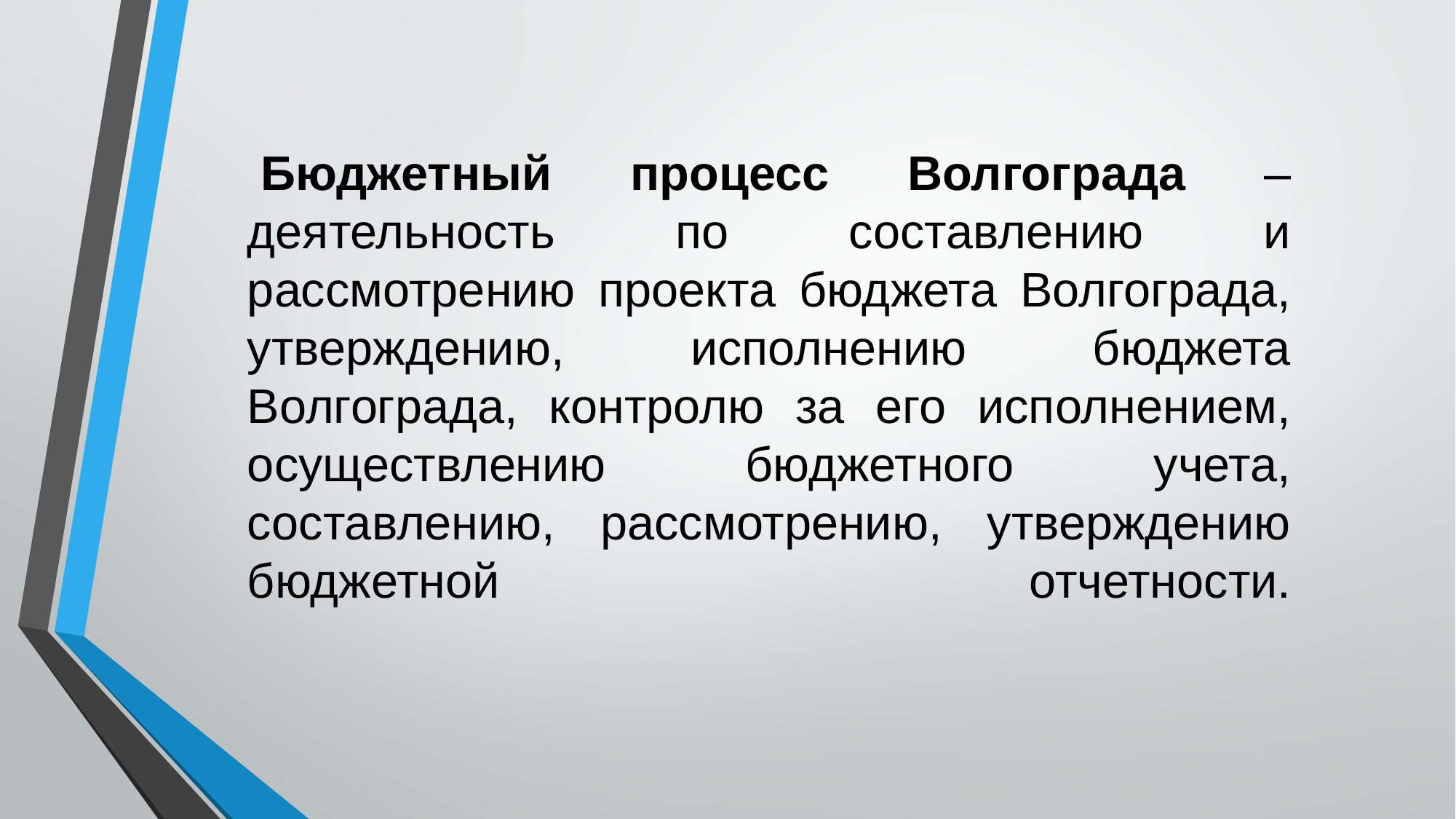

# Бюджетный процесс Волгограда – деятельность по составлению и рассмотрению проекта бюджета Волгограда, утверждению, исполнению бюджета Волгограда, контролю за его исполнением, осуществлению бюджетного учета, составлению, рассмотрению, утверждению бюджетной отчетности.